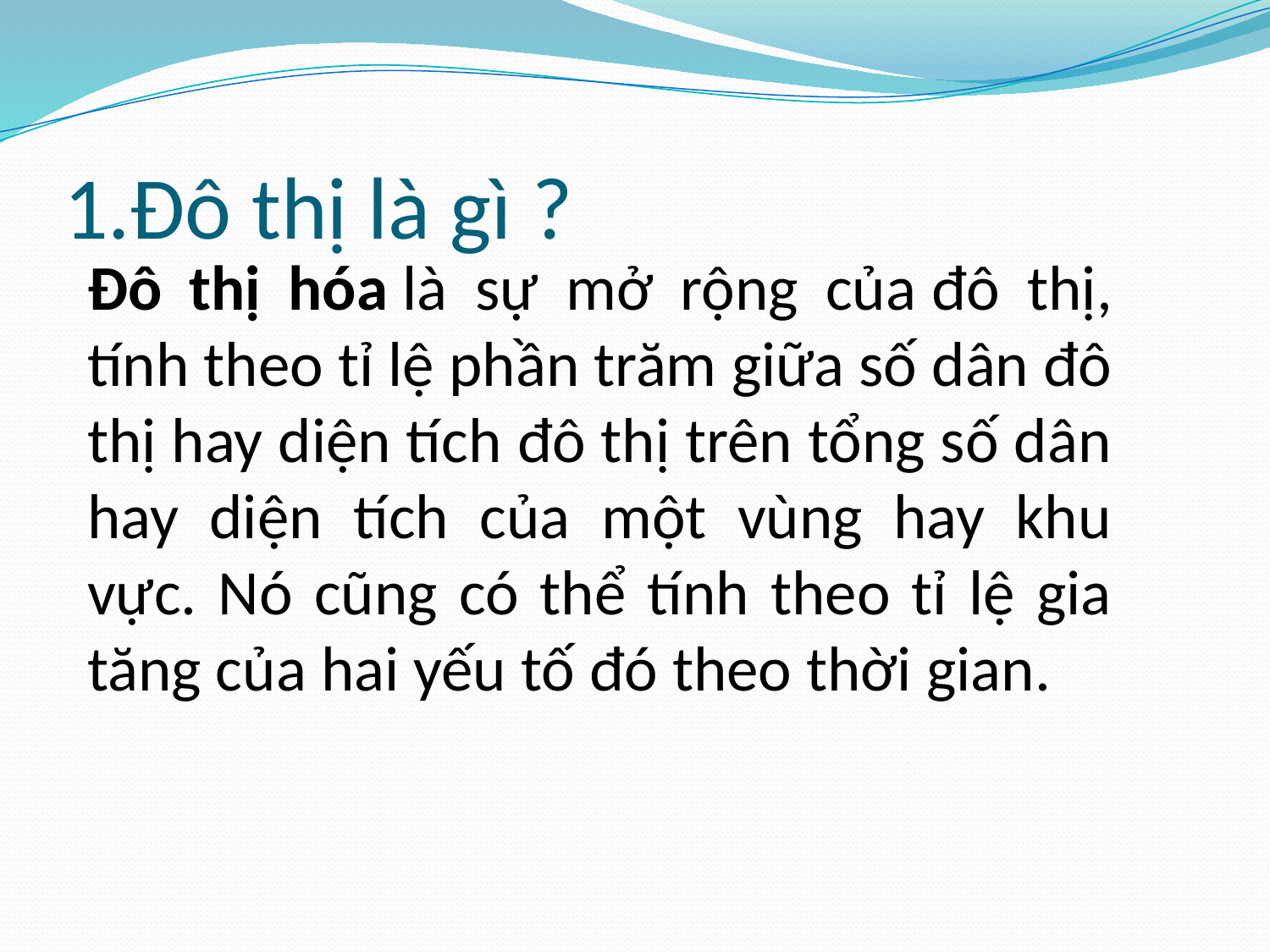

# 1.Đô thị là gì ?
Đô thị hóa là sự mở rộng của đô thị, tính theo tỉ lệ phần trăm giữa số dân đô thị hay diện tích đô thị trên tổng số dân hay diện tích của một vùng hay khu vực. Nó cũng có thể tính theo tỉ lệ gia tăng của hai yếu tố đó theo thời gian.